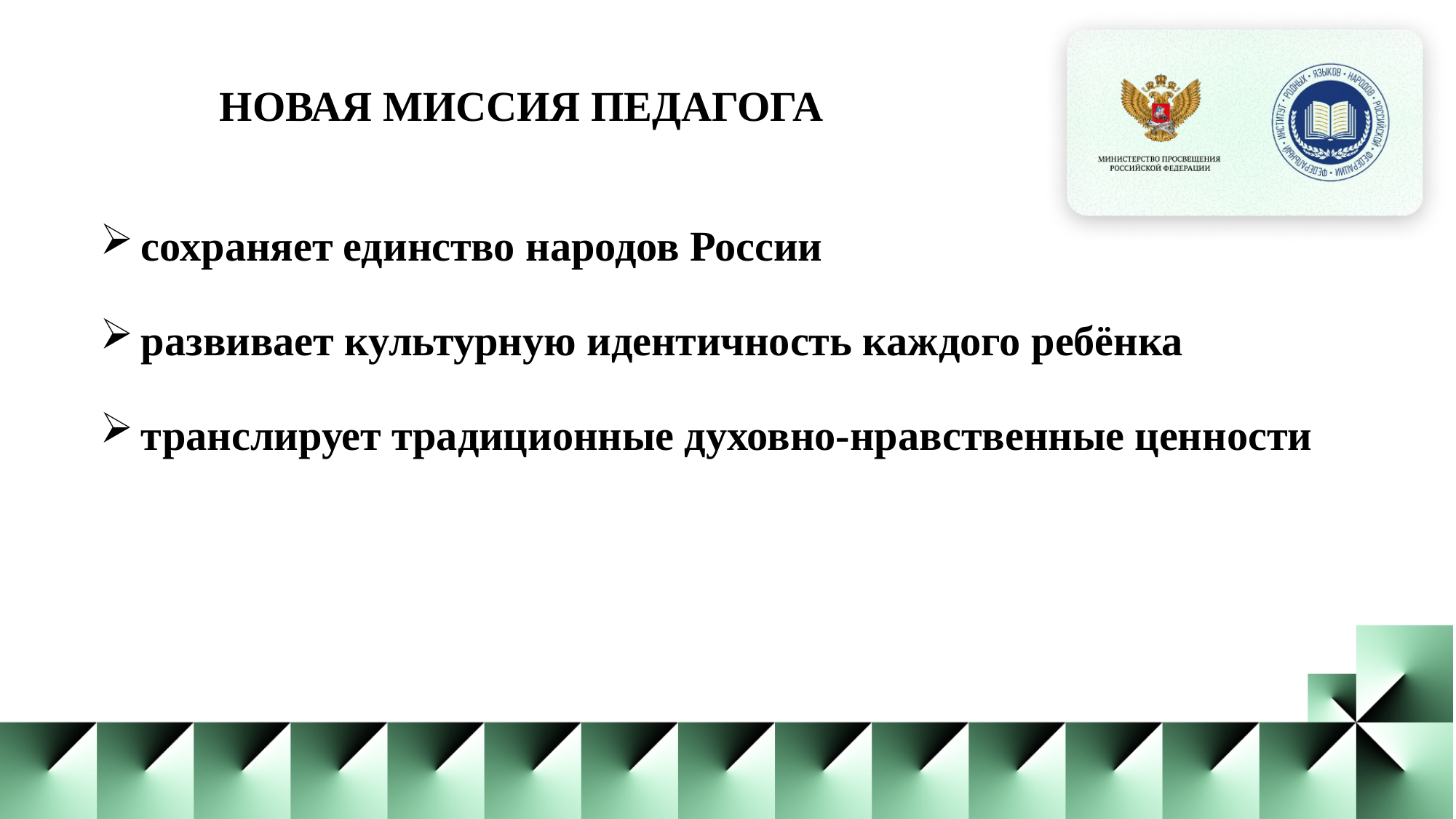

НОВАЯ МИССИЯ ПЕДАГОГА
сохраняет единство народов России
развивает культурную идентичность каждого ребёнка
транслирует традиционные духовно-нравственные ценности